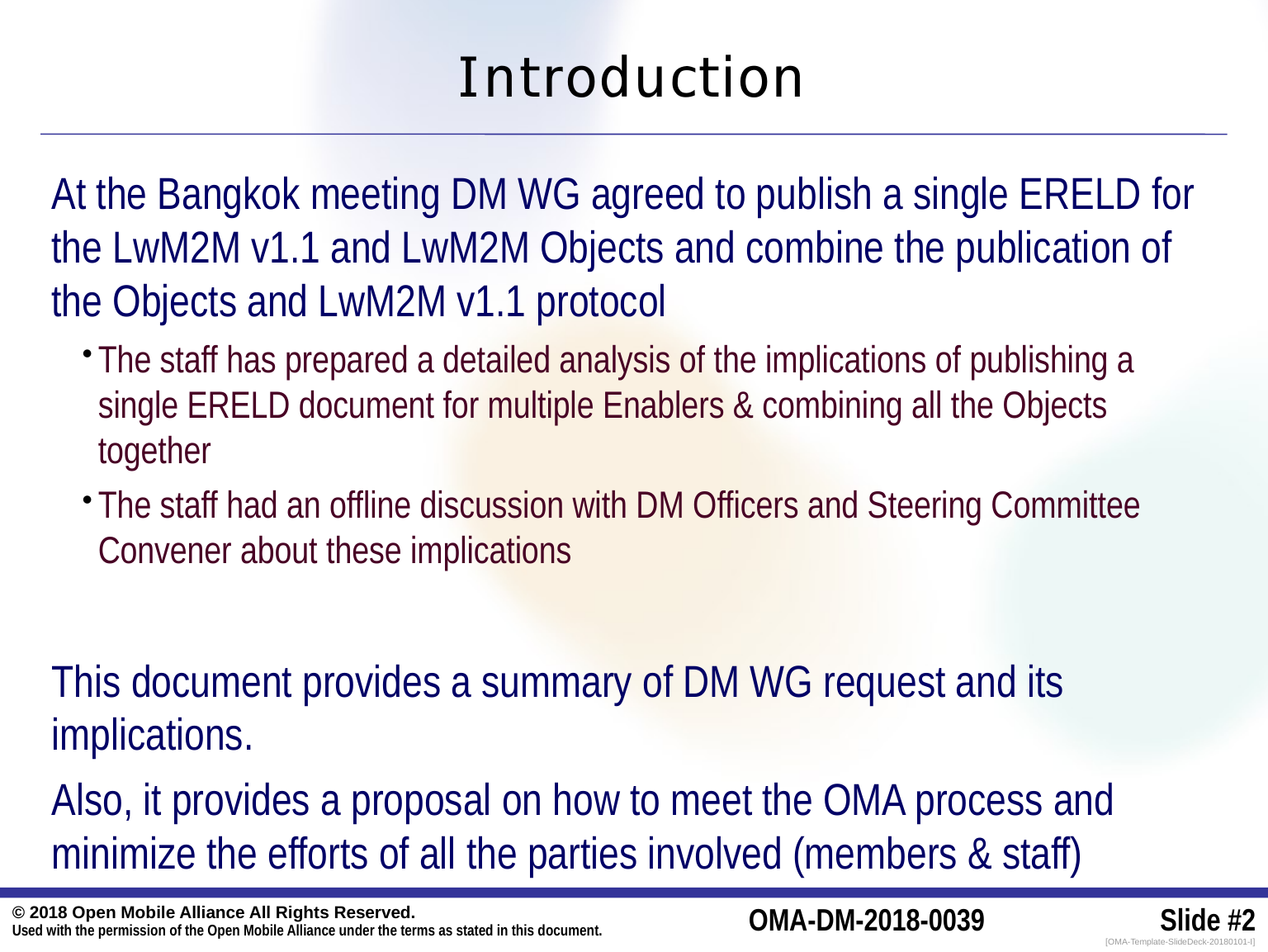

# Introduction
At the Bangkok meeting DM WG agreed to publish a single ERELD for the LwM2M v1.1 and LwM2M Objects and combine the publication of the Objects and LwM2M v1.1 protocol
The staff has prepared a detailed analysis of the implications of publishing a single ERELD document for multiple Enablers & combining all the Objects together
The staff had an offline discussion with DM Officers and Steering Committee Convener about these implications

This document provides a summary of DM WG request and its implications.
Also, it provides a proposal on how to meet the OMA process and minimize the efforts of all the parties involved (members & staff)